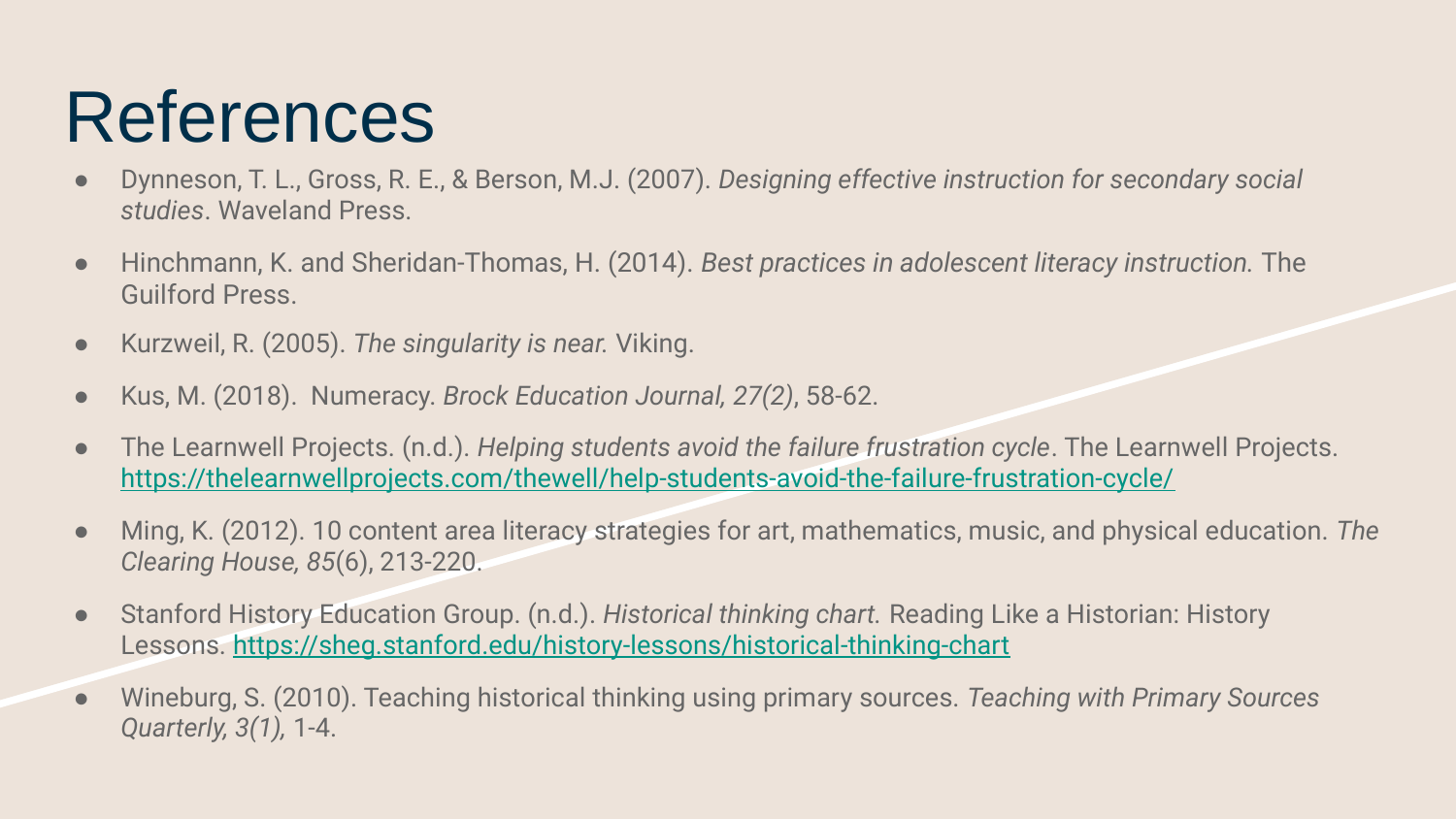

# References
Dynneson, T. L., Gross, R. E., & Berson, M.J. (2007). Designing effective instruction for secondary social studies. Waveland Press.
Hinchmann, K. and Sheridan-Thomas, H. (2014). Best practices in adolescent literacy instruction. The Guilford Press.
Kurzweil, R. (2005). The singularity is near. Viking.
Kus, M. (2018).  Numeracy. Brock Education Journal, 27(2), 58-62.
The Learnwell Projects. (n.d.). Helping students avoid the failure frustration cycle. The Learnwell Projects. https://thelearnwellprojects.com/thewell/help-students-avoid-the-failure-frustration-cycle/
Ming, K. (2012). 10 content area literacy strategies for art, mathematics, music, and physical education. The Clearing House, 85(6), 213-220.
Stanford History Education Group. (n.d.). Historical thinking chart. Reading Like a Historian: History Lessons. https://sheg.stanford.edu/history-lessons/historical-thinking-chart
Wineburg, S. (2010). Teaching historical thinking using primary sources. Teaching with Primary Sources Quarterly, 3(1), 1-4.